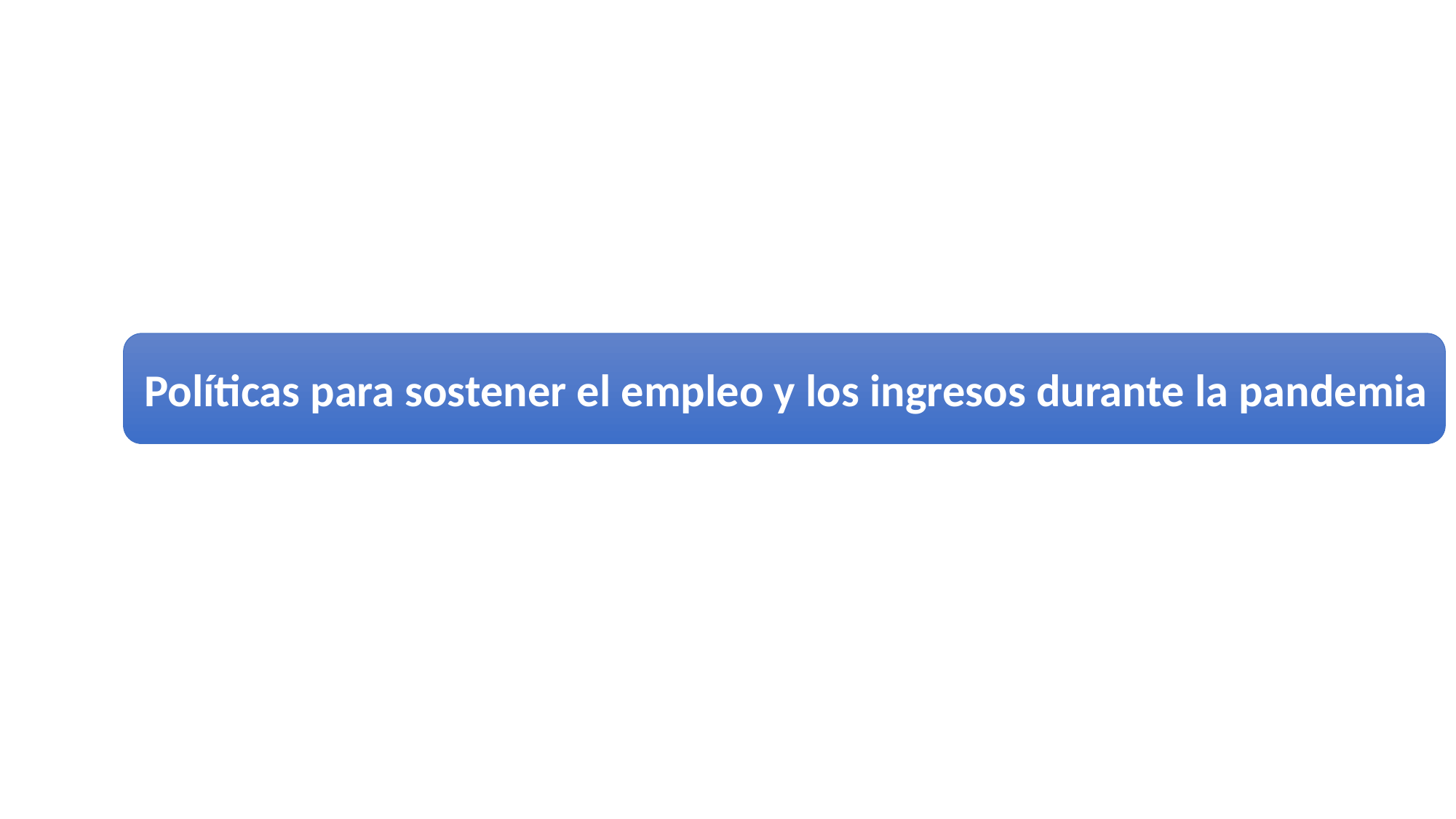

Políticas para sostener el empleo y los ingresos durante la pandemia